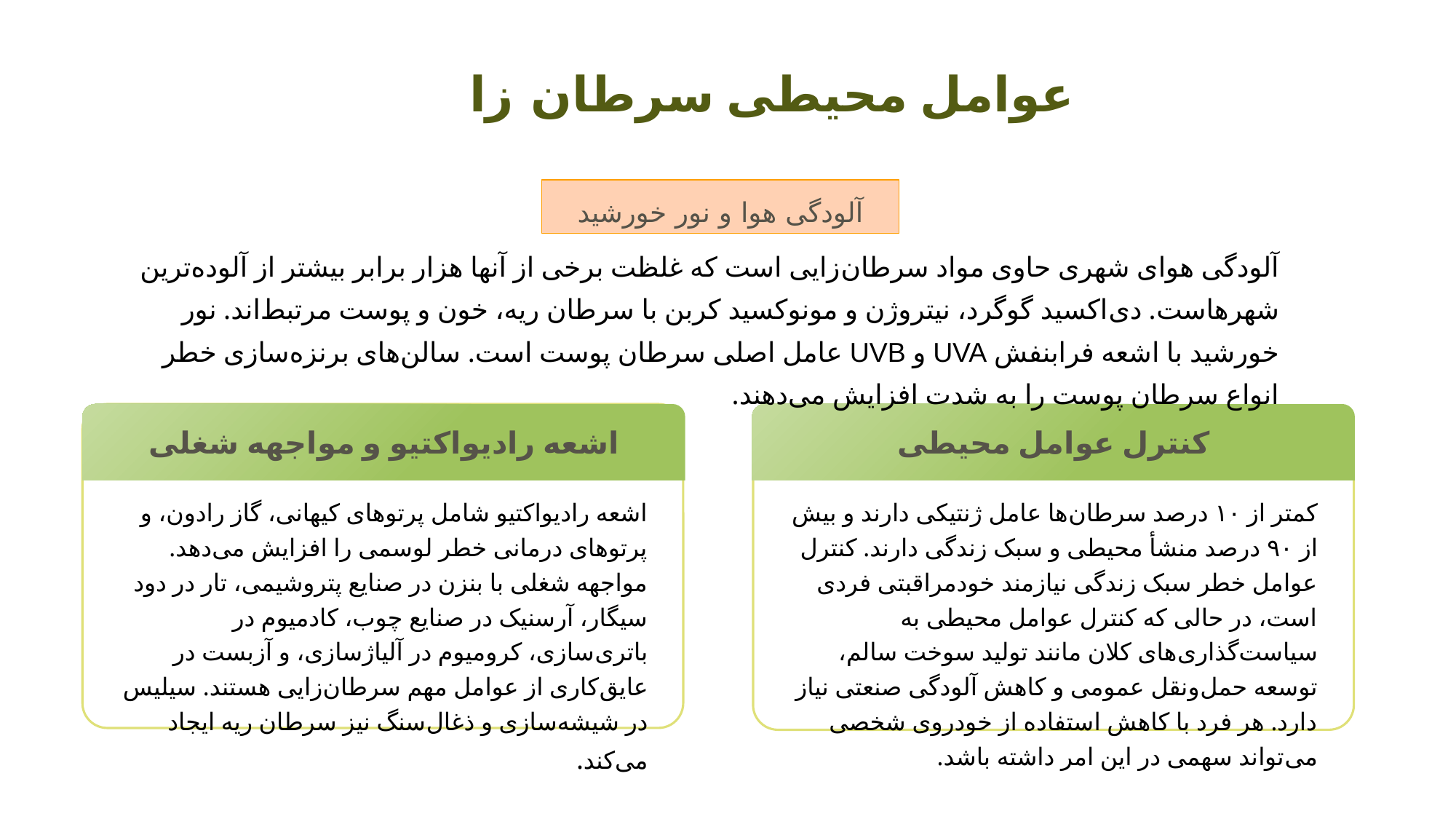

عوامل محیطی سرطان ‌زا
آلودگی هوا و نور خورشید
آلودگی هوای شهری حاوی مواد سرطان‌زایی است که غلظت برخی از آنها هزار برابر بیشتر از آلوده‌ترین شهرهاست. دی‌اکسید گوگرد، نیتروژن و مونوکسید کربن با سرطان ریه، خون و پوست مرتبط‌اند. نور خورشید با اشعه فرابنفش UVA و UVB عامل اصلی سرطان پوست است. سالن‌های برنزه‌سازی خطر انواع سرطان پوست را به شدت افزایش می‌دهند.

اشعه رادیواکتیو و مواجهه شغلی
کنترل عوامل محیطی
اشعه رادیواکتیو شامل پرتوهای کیهانی، گاز رادون، و پرتوهای درمانی خطر لوسمی را افزایش می‌دهد. مواجهه شغلی با بنزن در صنایع پتروشیمی، تار در دود سیگار، آرسنیک در صنایع چوب، کادمیوم در باتری‌سازی، کرومیوم در آلیاژسازی، و آزبست در عایق‌کاری از عوامل مهم سرطان‌زایی هستند. سیلیس در شیشه‌سازی و ذغال‌سنگ نیز سرطان ریه ایجاد می‌کند.
کمتر از ۱۰ درصد سرطان‌ها عامل ژنتیکی دارند و بیش از ۹۰ درصد منشأ محیطی و سبک زندگی دارند. کنترل عوامل خطر سبک زندگی نیازمند خودمراقبتی فردی است، در حالی که کنترل عوامل محیطی به سیاست‌گذاری‌های کلان مانند تولید سوخت سالم، توسعه حمل‌ونقل عمومی و کاهش آلودگی صنعتی نیاز دارد. هر فرد با کاهش استفاده از خودروی شخصی می‌تواند سهمی در این امر داشته باشد.